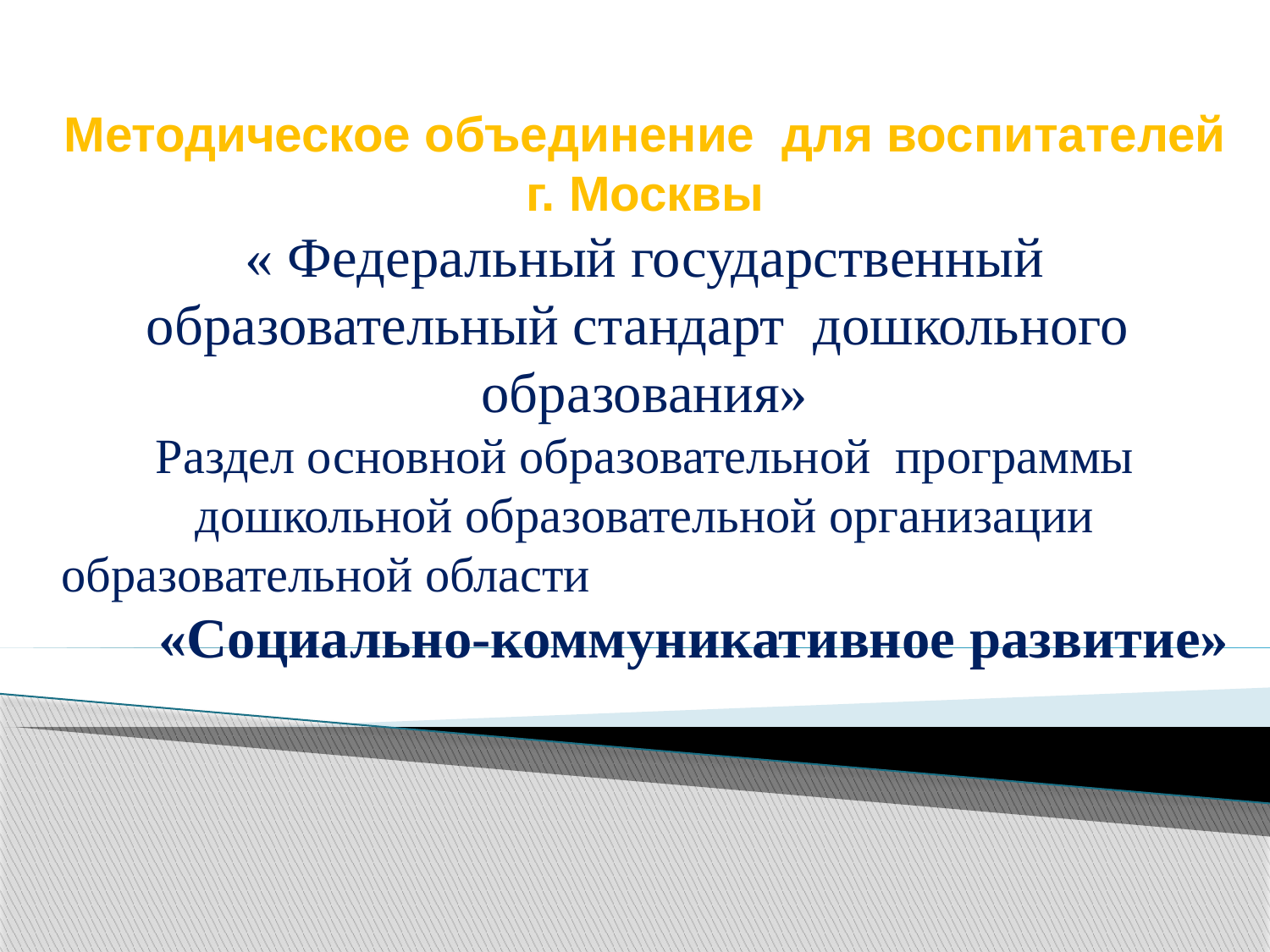

Методическое объединение  для воспитателей г. Москвы
« Федеральный государственный образовательный стандарт  дошкольного  образования»
Раздел основной образовательной  программы дошкольной образовательной организации образовательной области                                                             «Социально-коммуникативное развитие»